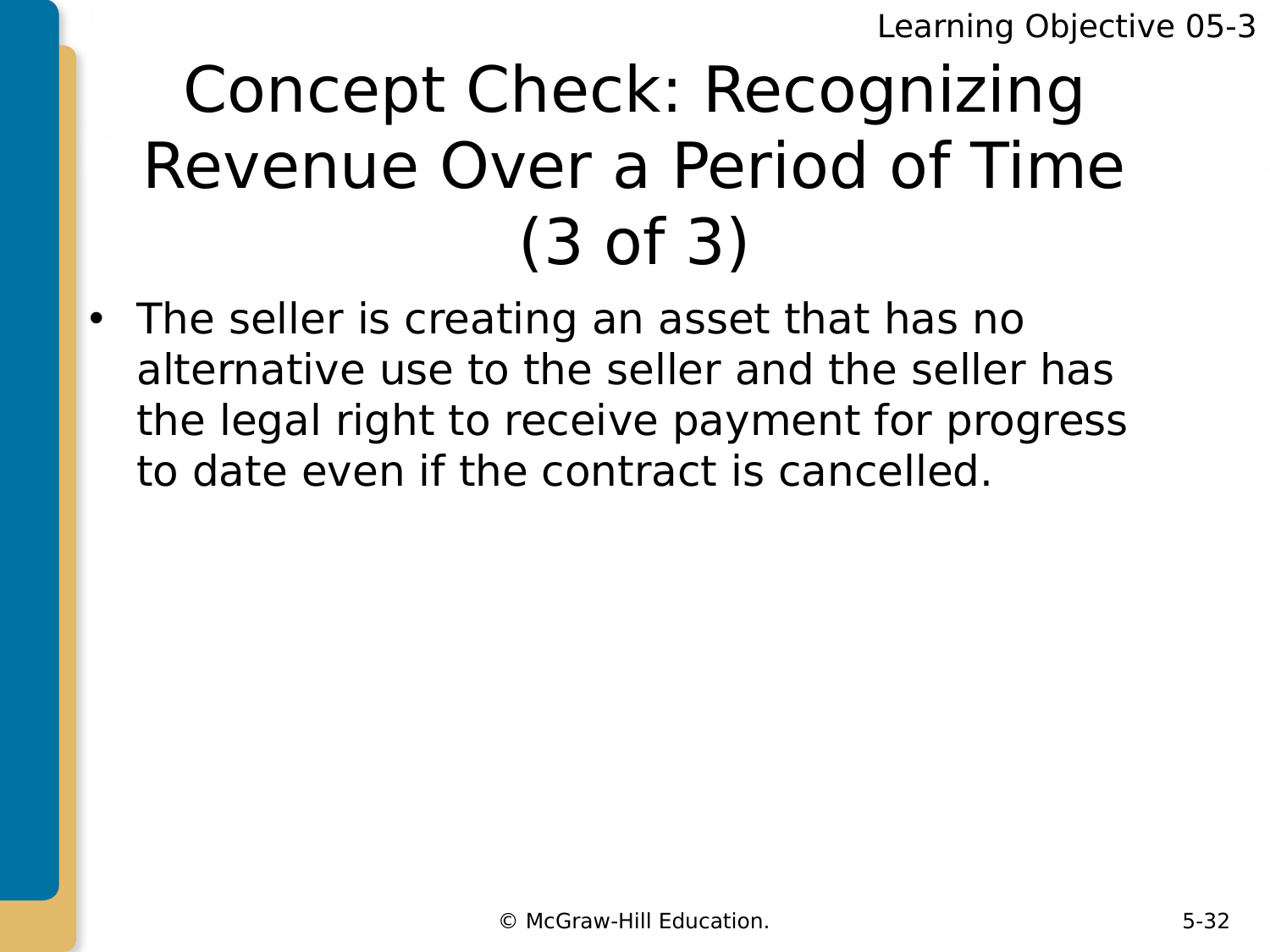

Learning Objective 05-3
# Concept Check: Recognizing Revenue Over a Period of Time (3 of 3)
The seller is creating an asset that has no alternative use to the seller and the seller has the legal right to receive payment for progress to date even if the contract is cancelled.